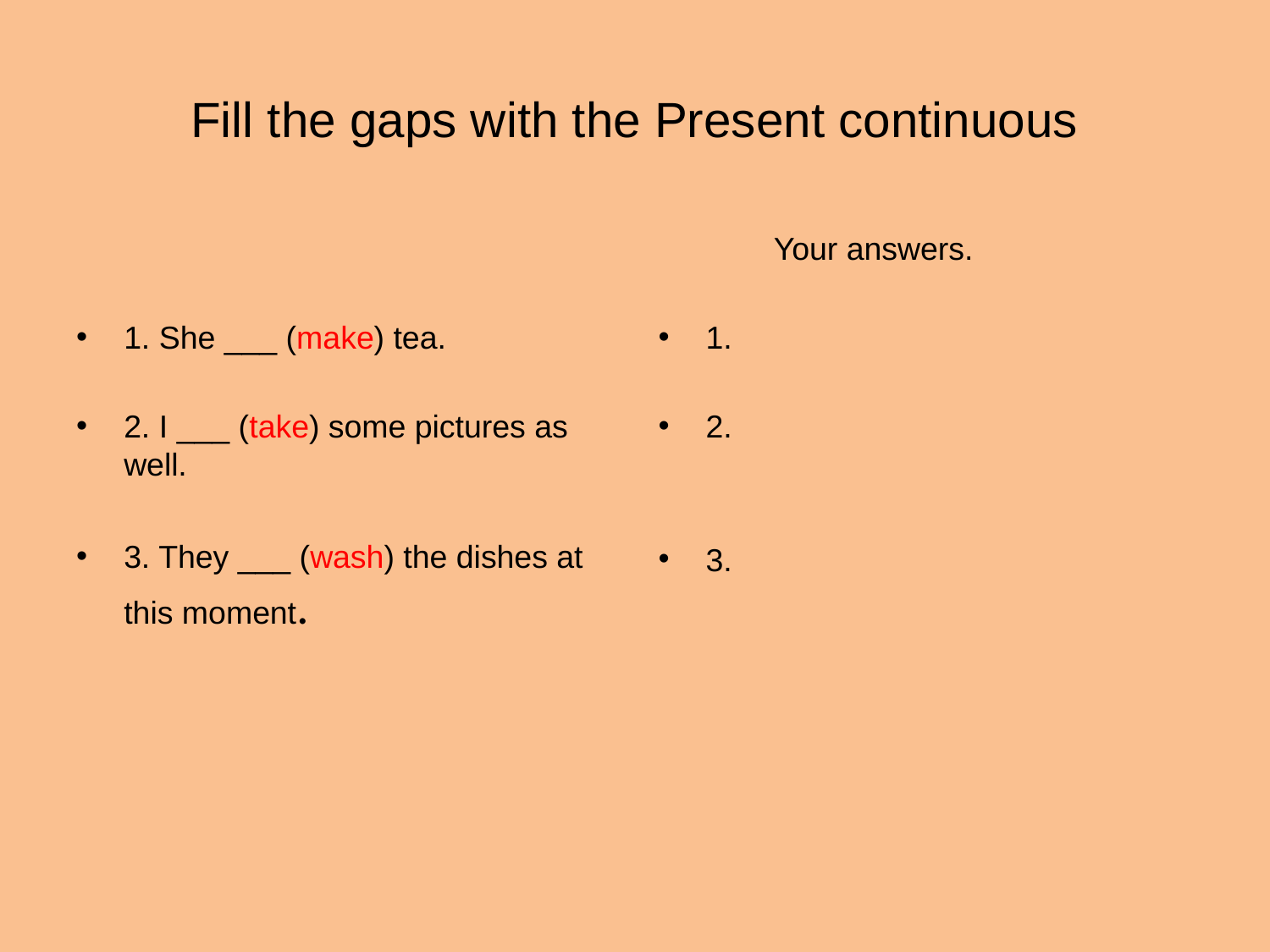

# Fill the gaps with the Present continuous

1. She ___ (make) tea.

2. I ___ (take) some pictures as well.

3. They ___ (wash) the dishes at this moment.
             Your answers.

1.

2.

3.